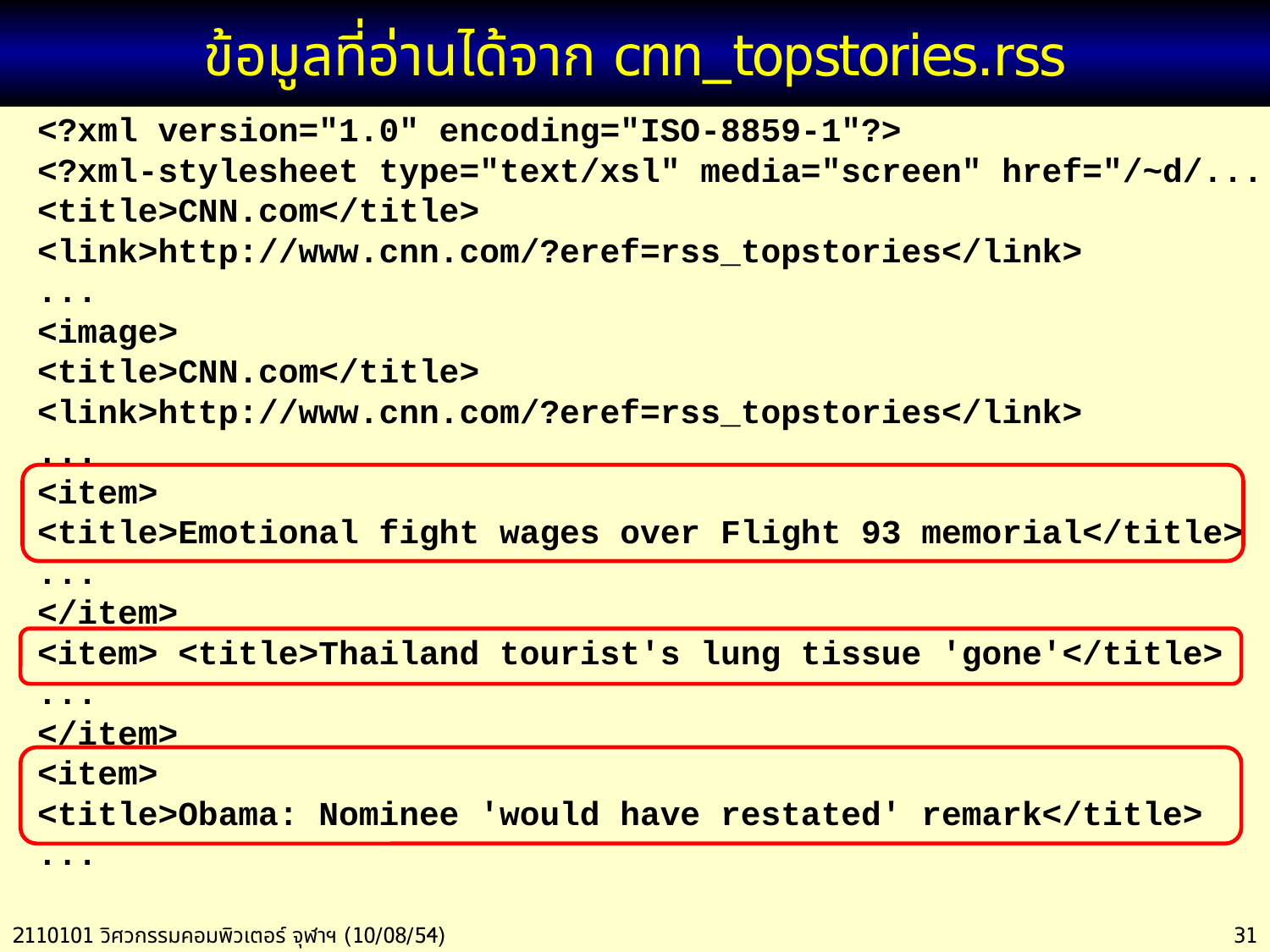

# ข้อมูลที่อ่านได้จาก cnn_topstories.rss
 <?xml version="1.0" encoding="ISO-8859-1"?>
 <?xml-stylesheet type="text/xsl" media="screen" href="/~d/...
 <title>CNN.com</title>
 <link>http://www.cnn.com/?eref=rss_topstories</link>
 ...
 <image>
 <title>CNN.com</title>
 <link>http://www.cnn.com/?eref=rss_topstories</link>
 ...
 <item>
 <title>Emotional fight wages over Flight 93 memorial</title>
 ...
 </item>
 <item> <title>Thailand tourist's lung tissue 'gone'</title>
 ...
 </item>
 <item>
 <title>Obama: Nominee 'would have restated' remark</title>
 ...